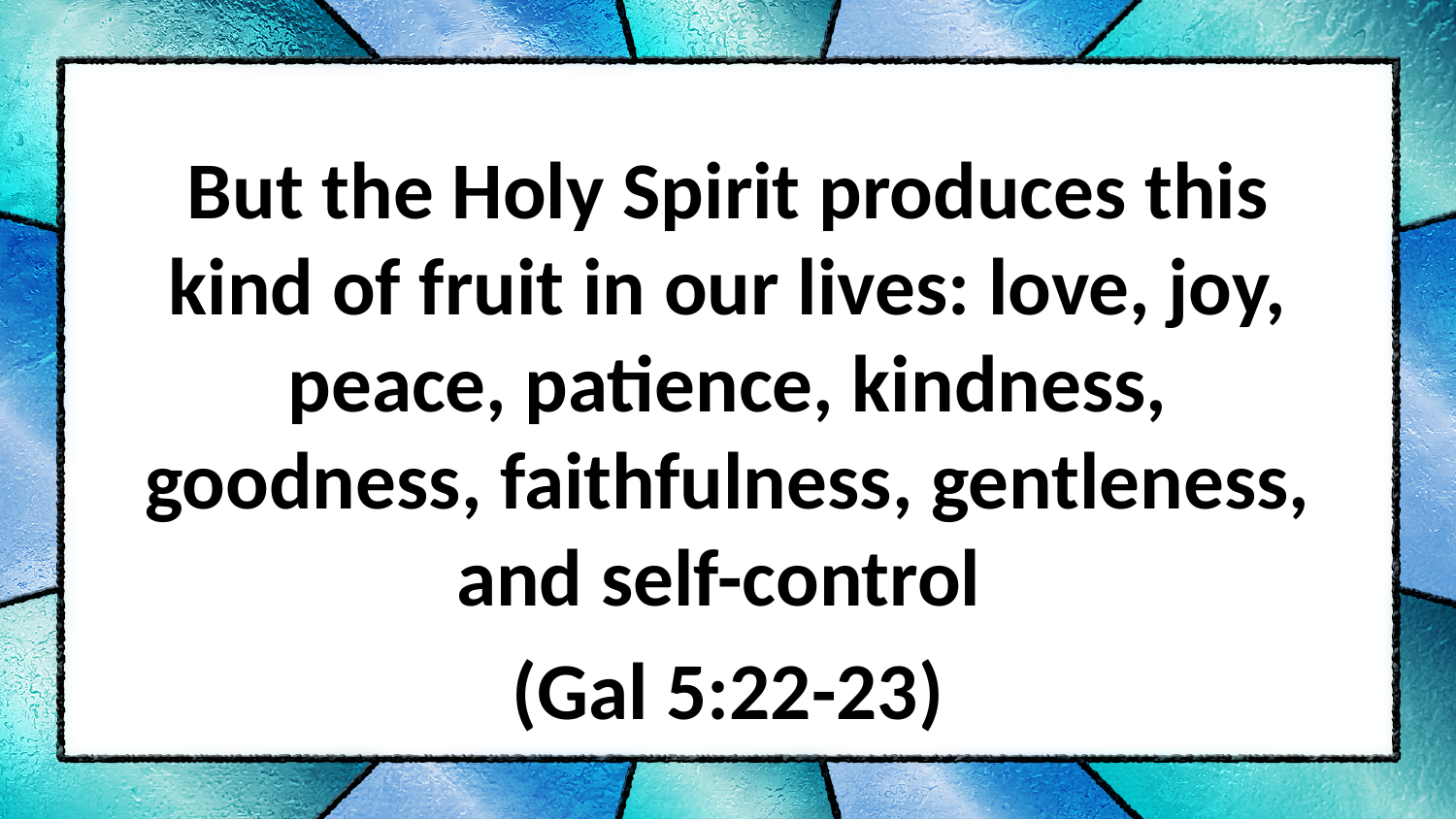

But the Holy Spirit produces this kind of fruit in our lives: love, joy, peace, patience, kindness, goodness, faithfulness, gentleness, and self-control
(Gal 5:22-23)